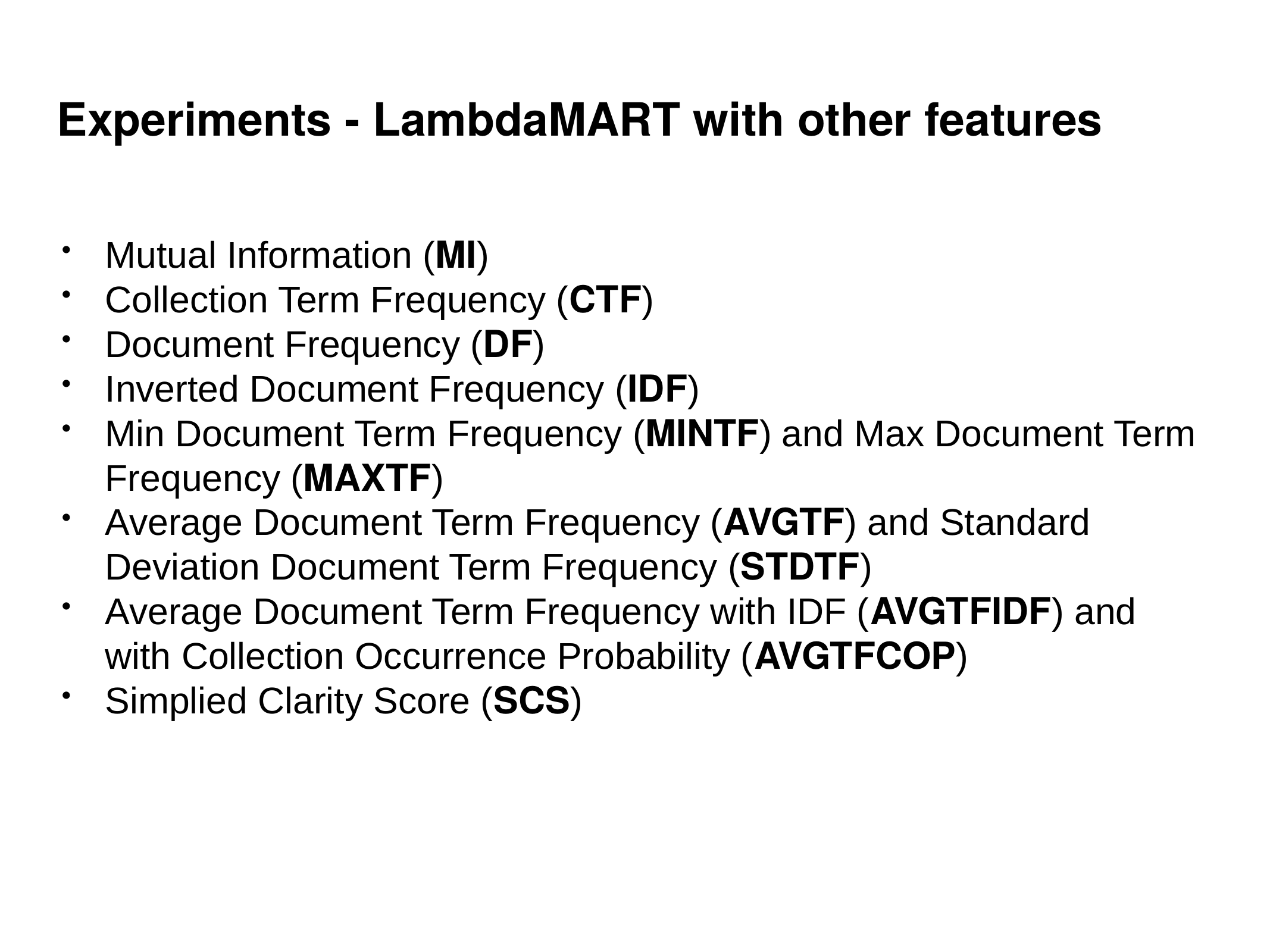

# Experiments - LambdaMART with other features
Mutual Information (MI)
Collection Term Frequency (CTF)
Document Frequency (DF)
Inverted Document Frequency (IDF)
Min Document Term Frequency (MINTF) and Max Document Term Frequency (MAXTF)
Average Document Term Frequency (AVGTF) and Standard Deviation Document Term Frequency (STDTF)
Average Document Term Frequency with IDF (AVGTFIDF) and with Collection Occurrence Probability (AVGTFCOP)
Simplied Clarity Score (SCS)
172